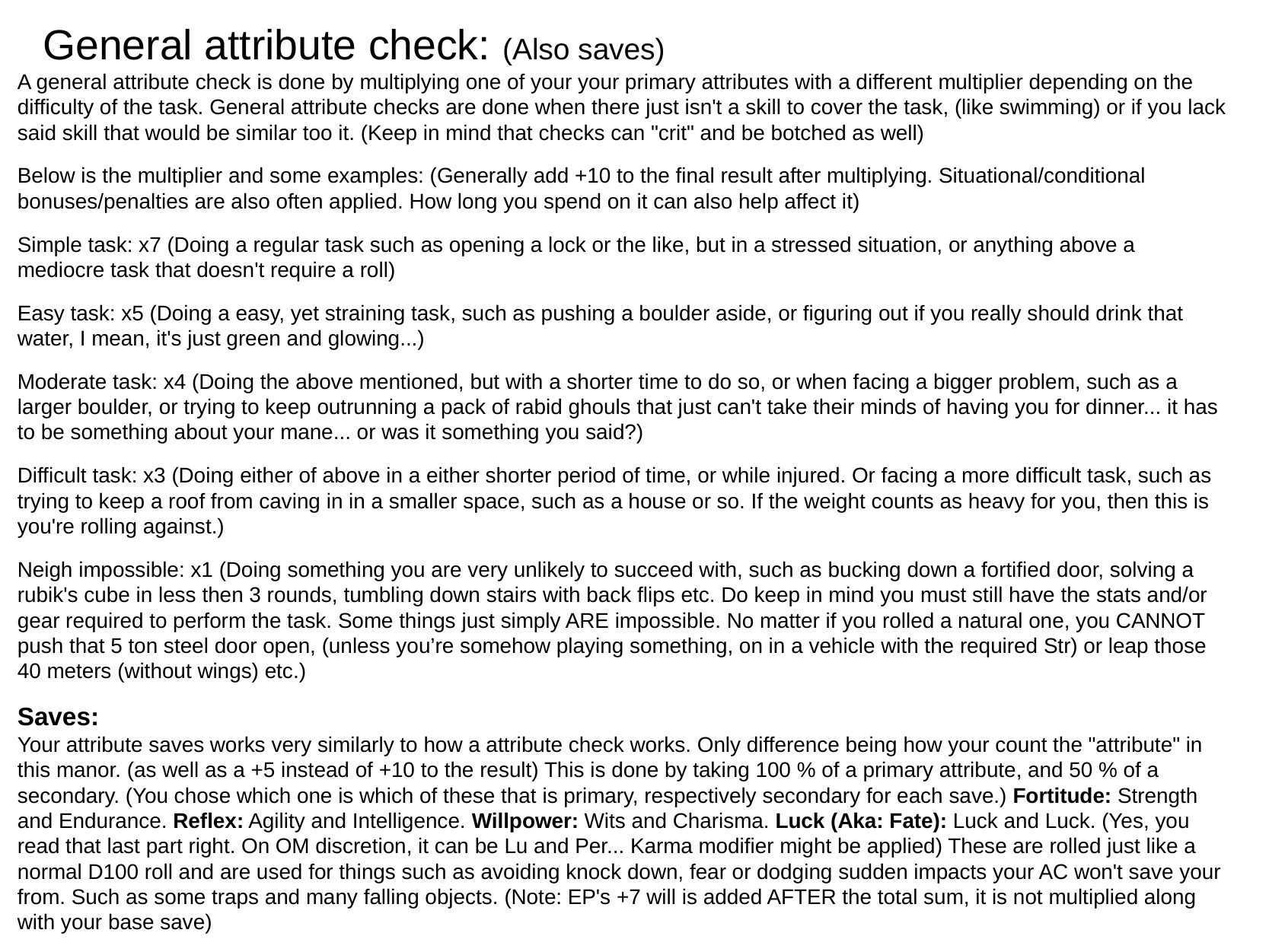

# General attribute check: (Also saves)
A general attribute check is done by multiplying one of your your primary attributes with a different multiplier depending on the difficulty of the task. General attribute checks are done when there just isn't a skill to cover the task, (like swimming) or if you lack said skill that would be similar too it. (Keep in mind that checks can "crit" and be botched as well)

Below is the multiplier and some examples: (Generally add +10 to the final result after multiplying. Situational/conditional bonuses/penalties are also often applied. How long you spend on it can also help affect it)

Simple task: x7 (Doing a regular task such as opening a lock or the like, but in a stressed situation, or anything above a mediocre task that doesn't require a roll)

Easy task: x5 (Doing a easy, yet straining task, such as pushing a boulder aside, or figuring out if you really should drink that water, I mean, it's just green and glowing...)

Moderate task: x4 (Doing the above mentioned, but with a shorter time to do so, or when facing a bigger problem, such as a larger boulder, or trying to keep outrunning a pack of rabid ghouls that just can't take their minds of having you for dinner... it has to be something about your mane... or was it something you said?)

Difficult task: x3 (Doing either of above in a either shorter period of time, or while injured. Or facing a more difficult task, such as trying to keep a roof from caving in in a smaller space, such as a house or so. If the weight counts as heavy for you, then this is you're rolling against.)

Neigh impossible: x1 (Doing something you are very unlikely to succeed with, such as bucking down a fortified door, solving a rubik's cube in less then 3 rounds, tumbling down stairs with back flips etc. Do keep in mind you must still have the stats and/or gear required to perform the task. Some things just simply ARE impossible. No matter if you rolled a natural one, you CANNOT  push that 5 ton steel door open, (unless you’re somehow playing something, on in a vehicle with the required Str) or leap those 40 meters (without wings) etc.)

Saves:
Your attribute saves works very similarly to how a attribute check works. Only difference being how your count the "attribute" in this manor. (as well as a +5 instead of +10 to the result) This is done by taking 100 % of a primary attribute, and 50 % of a secondary. (You chose which one is which of these that is primary, respectively secondary for each save.) Fortitude: Strength and Endurance. Reflex: Agility and Intelligence. Willpower: Wits and Charisma. Luck (Aka: Fate): Luck and Luck. (Yes, you read that last part right. On OM discretion, it can be Lu and Per... Karma modifier might be applied) These are rolled just like a normal D100 roll and are used for things such as avoiding knock down, fear or dodging sudden impacts your AC won't save your from. Such as some traps and many falling objects. (Note: EP's +7 will is added AFTER the total sum, it is not multiplied along with your base save)